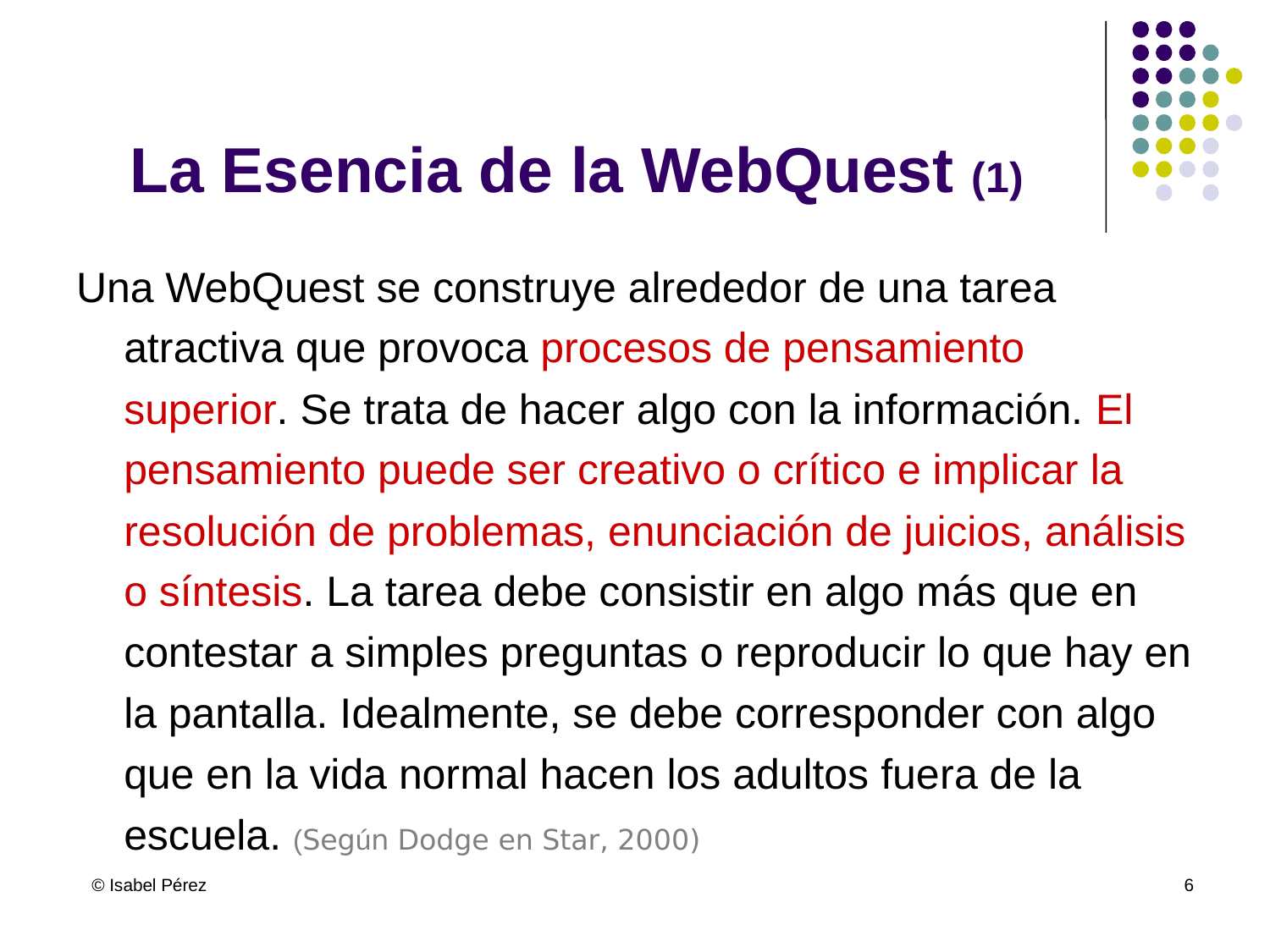

# La Esencia de la WebQuest (1)
Una WebQuest se construye alrededor de una tarea atractiva que provoca procesos de pensamiento superior. Se trata de hacer algo con la información. El pensamiento puede ser creativo o crítico e implicar la resolución de problemas, enunciación de juicios, análisis o síntesis. La tarea debe consistir en algo más que en contestar a simples preguntas o reproducir lo que hay en la pantalla. Idealmente, se debe corresponder con algo que en la vida normal hacen los adultos fuera de la escuela. (Según Dodge en Star, 2000)
 © Isabel Pérez
6